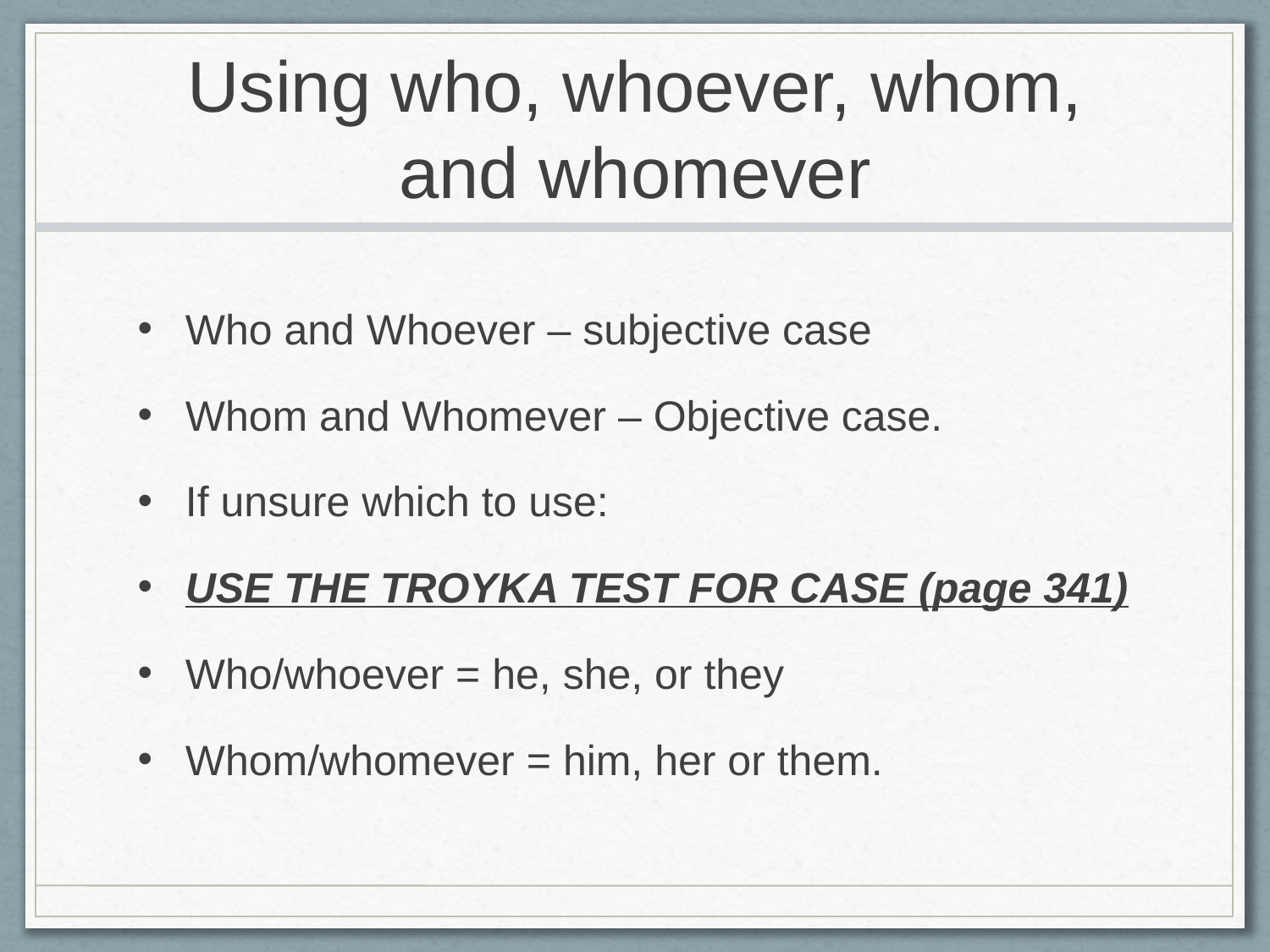

# Using who, whoever, whom, and whomever
Who and Whoever – subjective case
Whom and Whomever – Objective case.
If unsure which to use:
USE THE TROYKA TEST FOR CASE (page 341)
Who/whoever = he, she, or they
Whom/whomever = him, her or them.